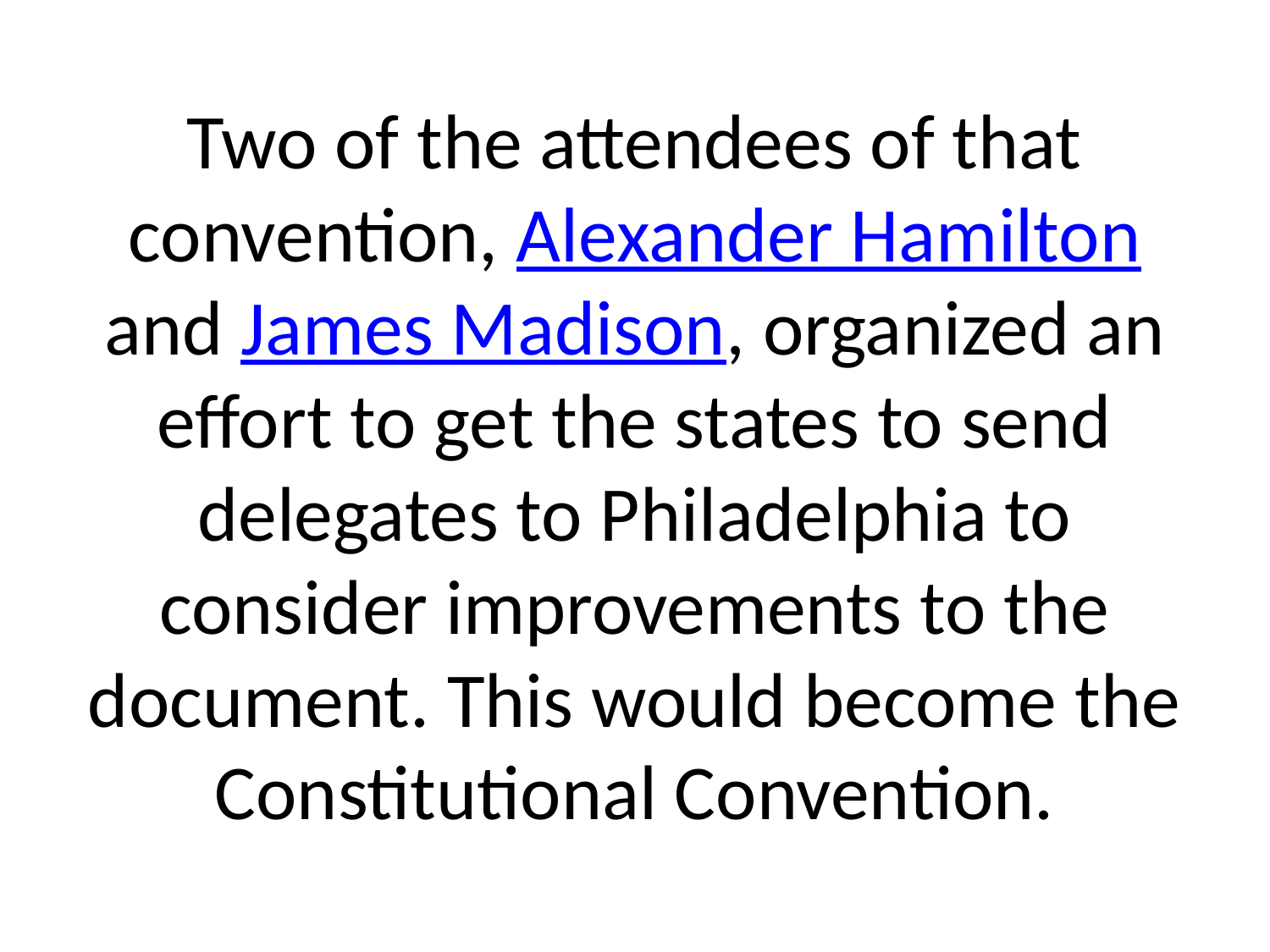

# Two of the attendees of that convention, Alexander Hamilton and James Madison, organized an effort to get the states to send delegates to Philadelphia to consider improvements to the document. This would become the Constitutional Convention.